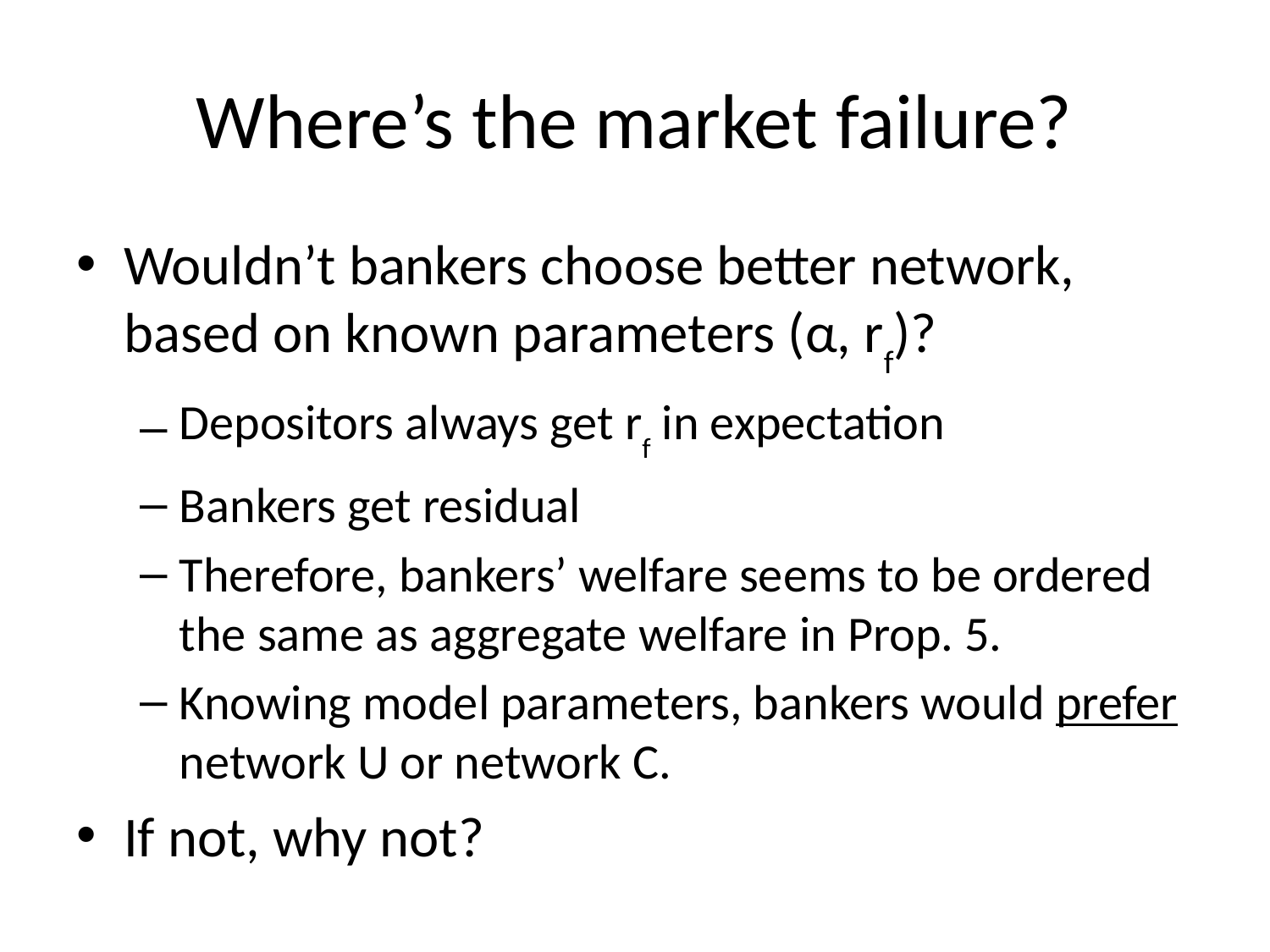

# Where’s the market failure?
Wouldn’t bankers choose better network, based on known parameters (α, rf)?
Depositors always get rf in expectation
Bankers get residual
Therefore, bankers’ welfare seems to be ordered the same as aggregate welfare in Prop. 5.
Knowing model parameters, bankers would prefer network U or network C.
If not, why not?